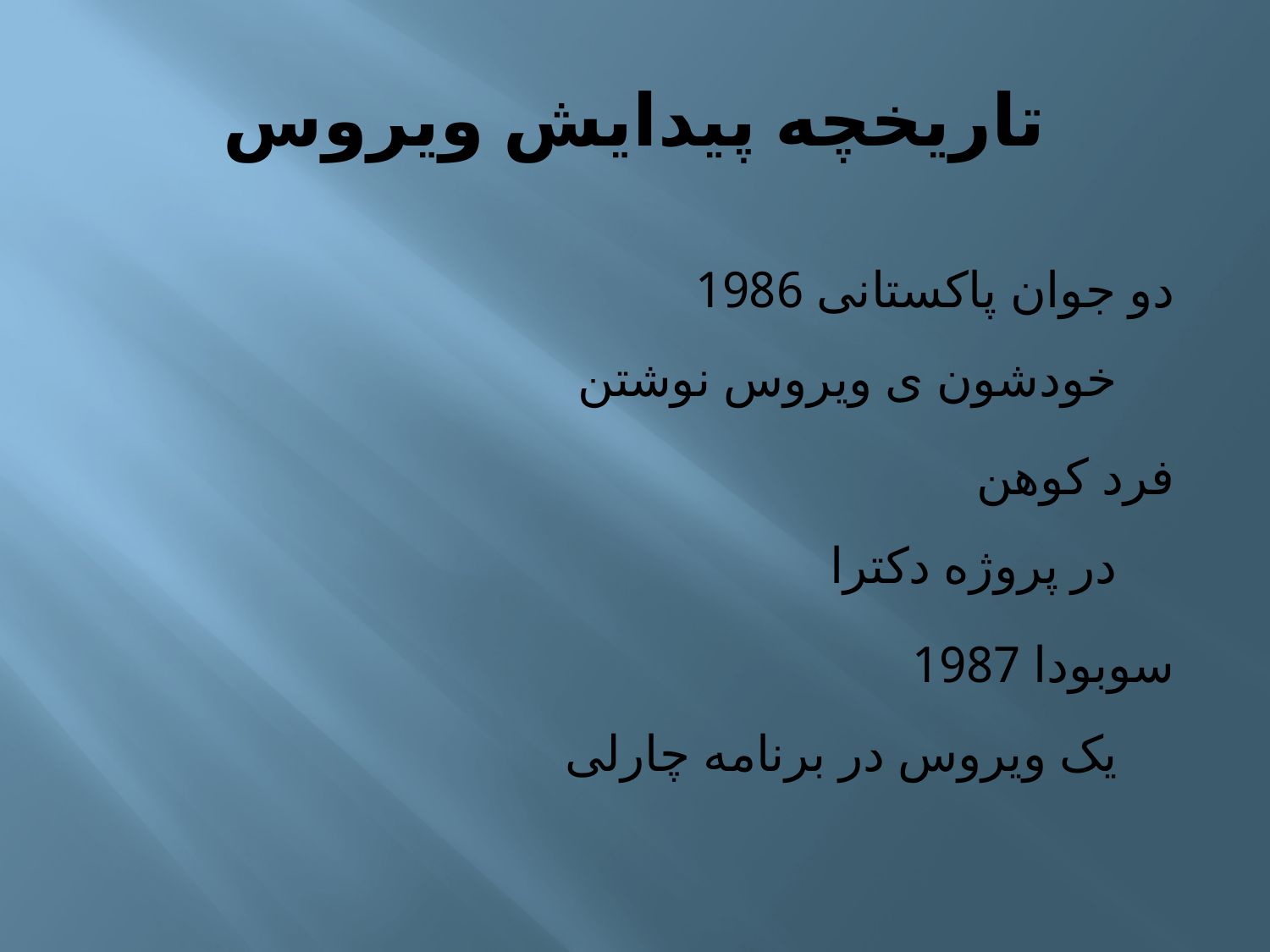

# تاریخچه پیدایش ویروس
دو جوان پاکستانی 1986
خودشون ی ویروس نوشتن
فرد کوهن
در پروژه دکترا
سوبودا 1987
یک ویروس در برنامه چارلی